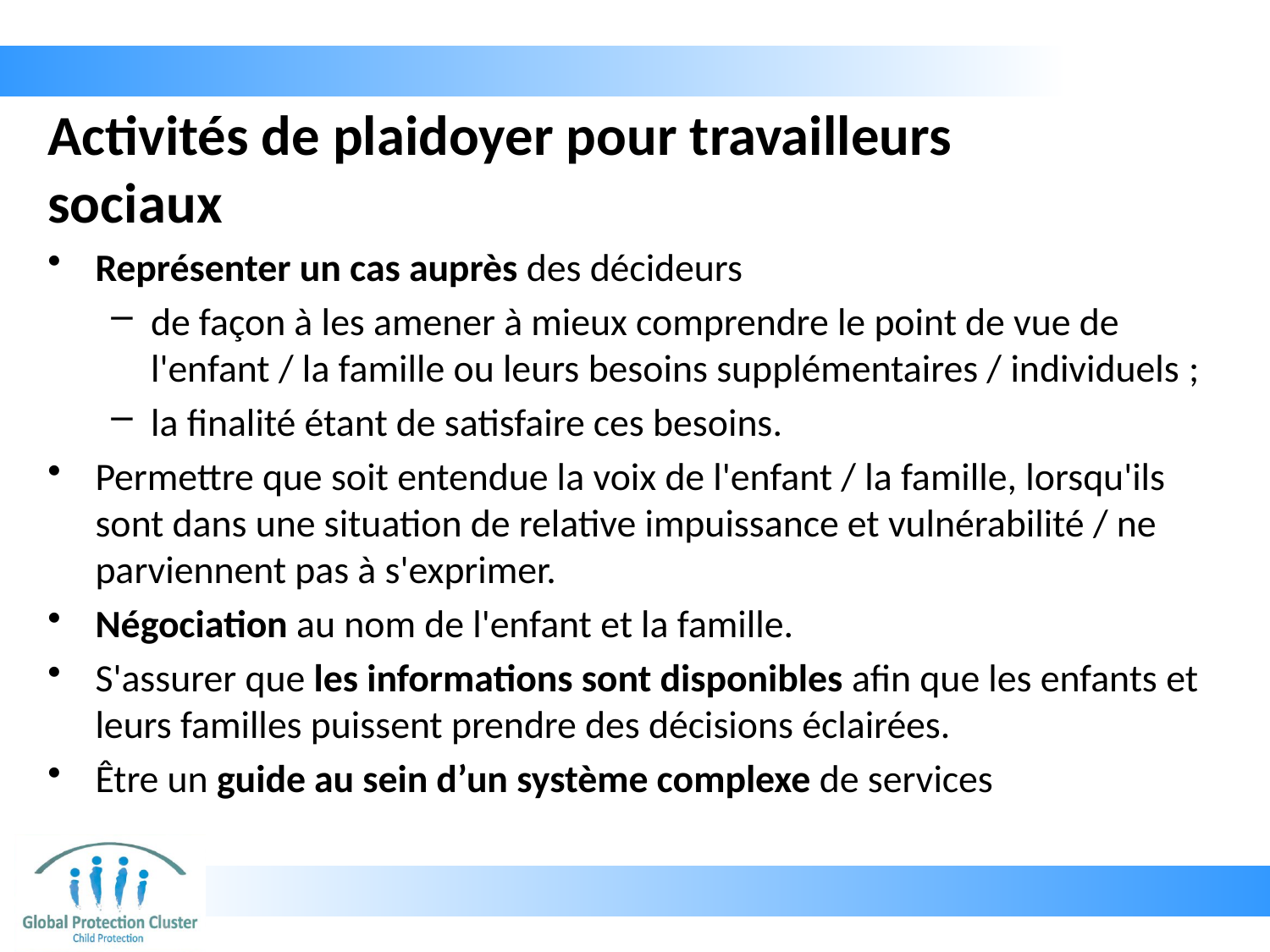

# Activités de plaidoyer pour travailleurs sociaux
Représenter un cas auprès des décideurs
de façon à les amener à mieux comprendre le point de vue de l'enfant / la famille ou leurs besoins supplémentaires / individuels ;
la finalité étant de satisfaire ces besoins.
Permettre que soit entendue la voix de l'enfant / la famille, lorsqu'ils sont dans une situation de relative impuissance et vulnérabilité / ne parviennent pas à s'exprimer.
Négociation au nom de l'enfant et la famille.
S'assurer que les informations sont disponibles afin que les enfants et leurs familles puissent prendre des décisions éclairées.
Être un guide au sein d’un système complexe de services